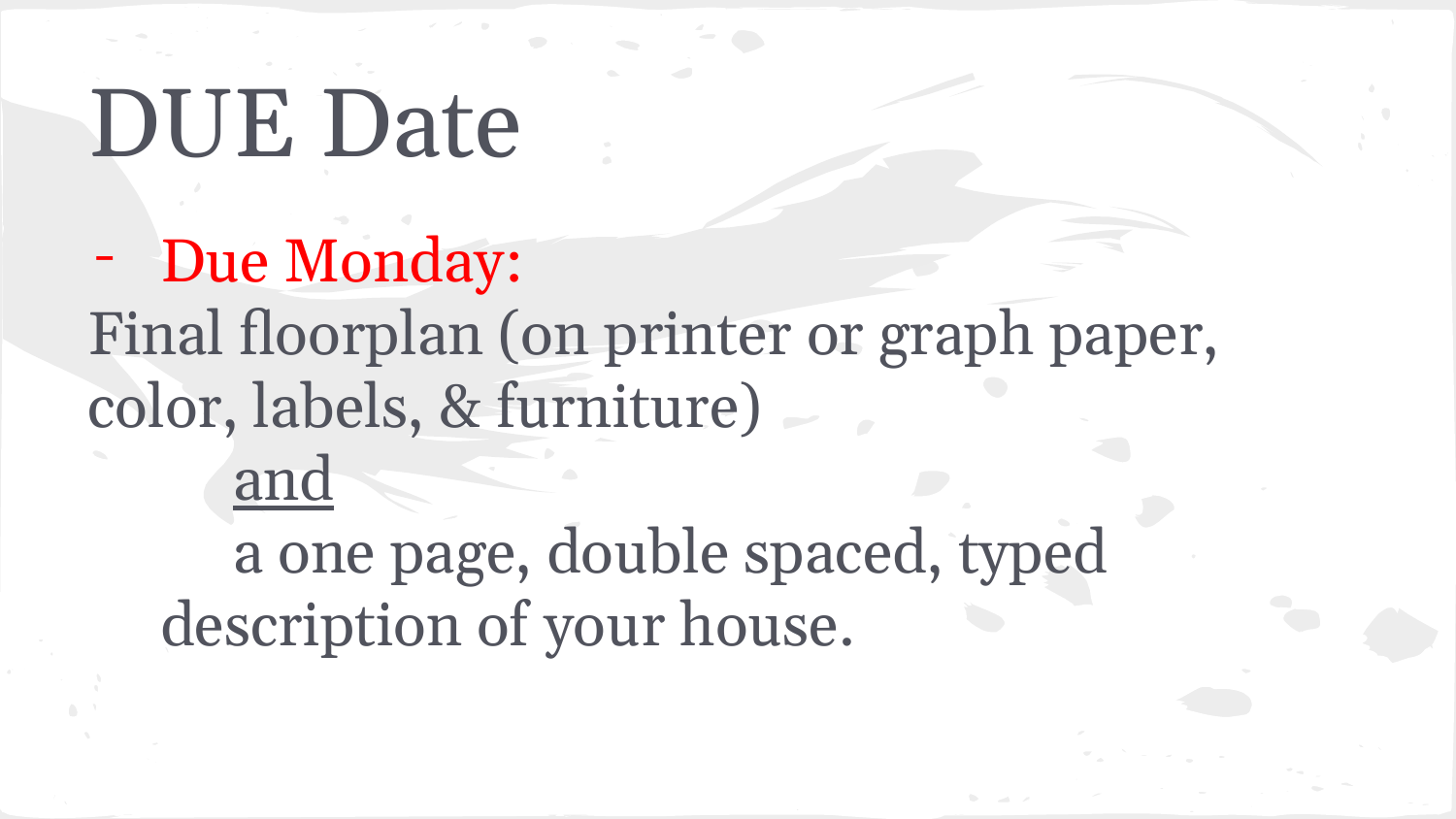

# DUE Date
Due Monday:
Final floorplan (on printer or graph paper, color, labels, & furniture)
and
a one page, double spaced, typed description of your house.